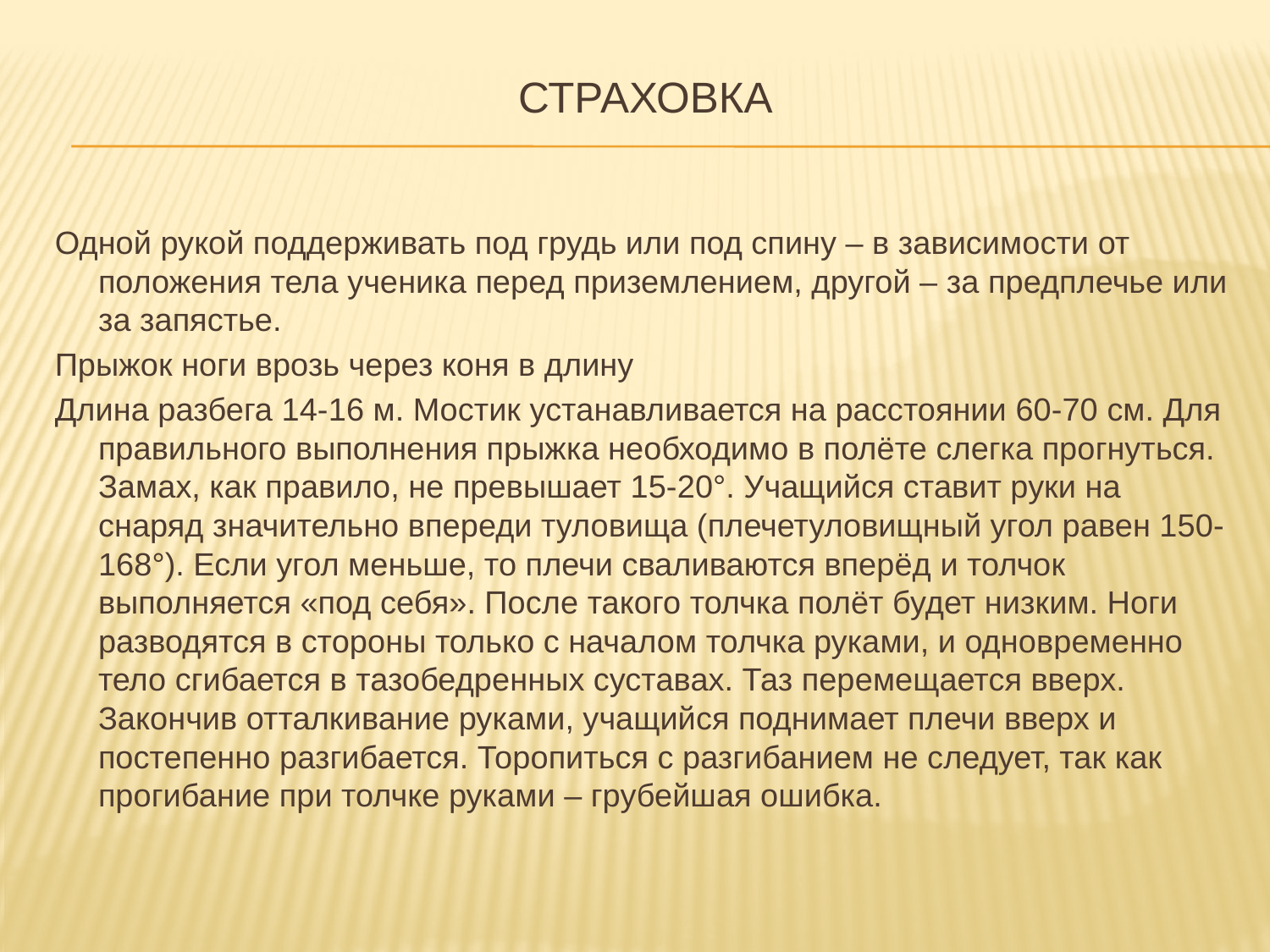

# Страховка
Одной рукой поддерживать под грудь или под спину – в зависимости от положения тела ученика перед приземлением, другой – за предплечье или за запястье.
Прыжок ноги врозь через коня в длину
Длина разбега 14-16 м. Мостик устанавливается на расстоянии 60-70 см. Для правильного выполнения прыжка необходимо в полёте слегка прогнуться. Замах, как правило, не превышает 15-20°. Учащийся ставит руки на снаряд значительно впереди туловища (плечетуловищный угол равен 150-168°). Если угол меньше, то плечи сваливаются вперёд и толчок выполняется «под себя». После такого толчка полёт будет низким. Ноги разводятся в стороны только с началом толчка руками, и одновременно тело сгибается в тазобедренных суставах. Таз перемещается вверх. Закончив отталкивание руками, учащийся поднимает плечи вверх и постепенно разгибается. Торопиться с разгибанием не следует, так как прогибание при толчке руками – грубейшая ошибка.